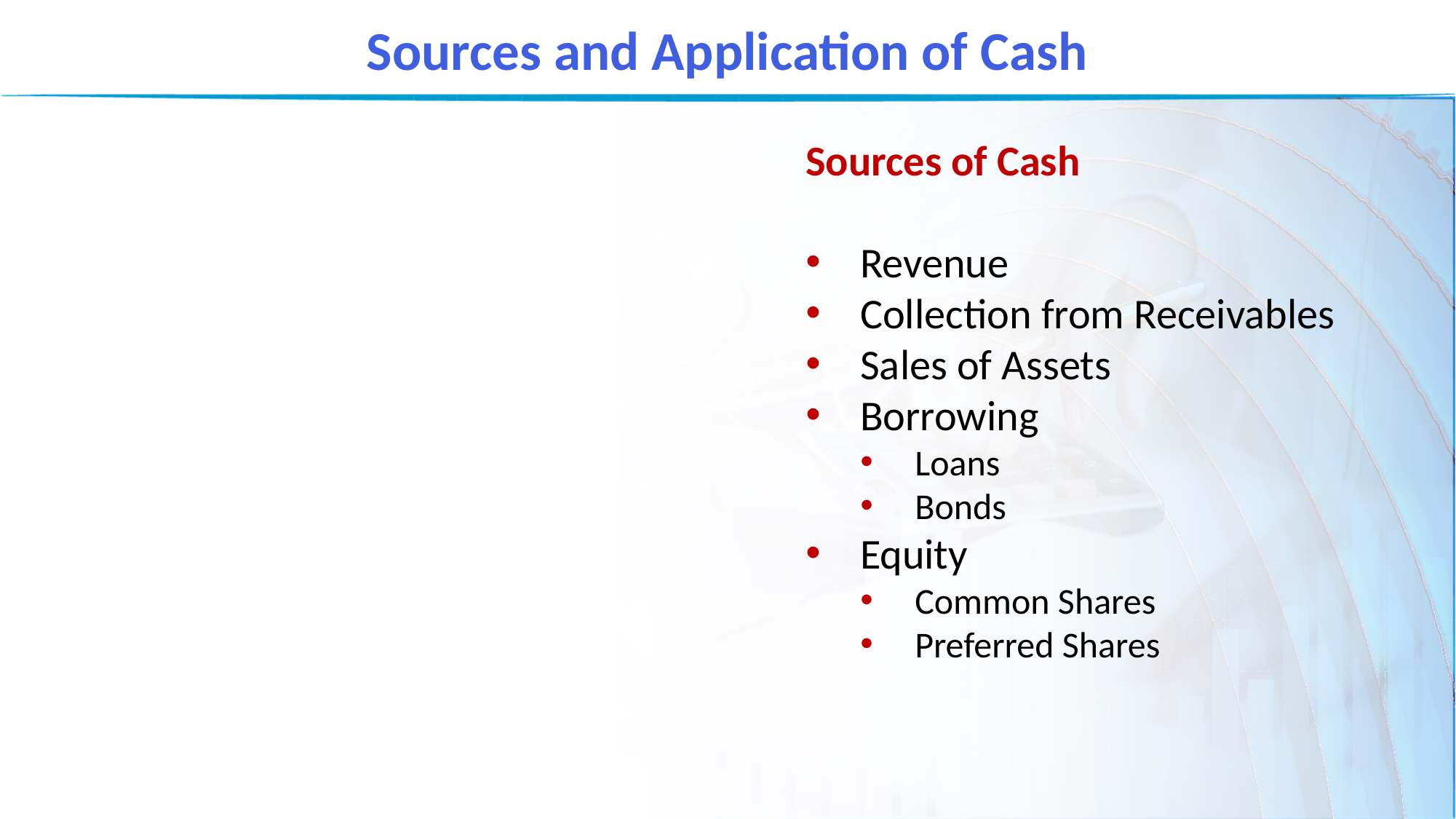

Sources and Application of Cash
Sources of Cash

Revenue
Collection from Receivables
Sales of Assets
Borrowing
Loans
Bonds
Equity
Common Shares
Preferred Shares